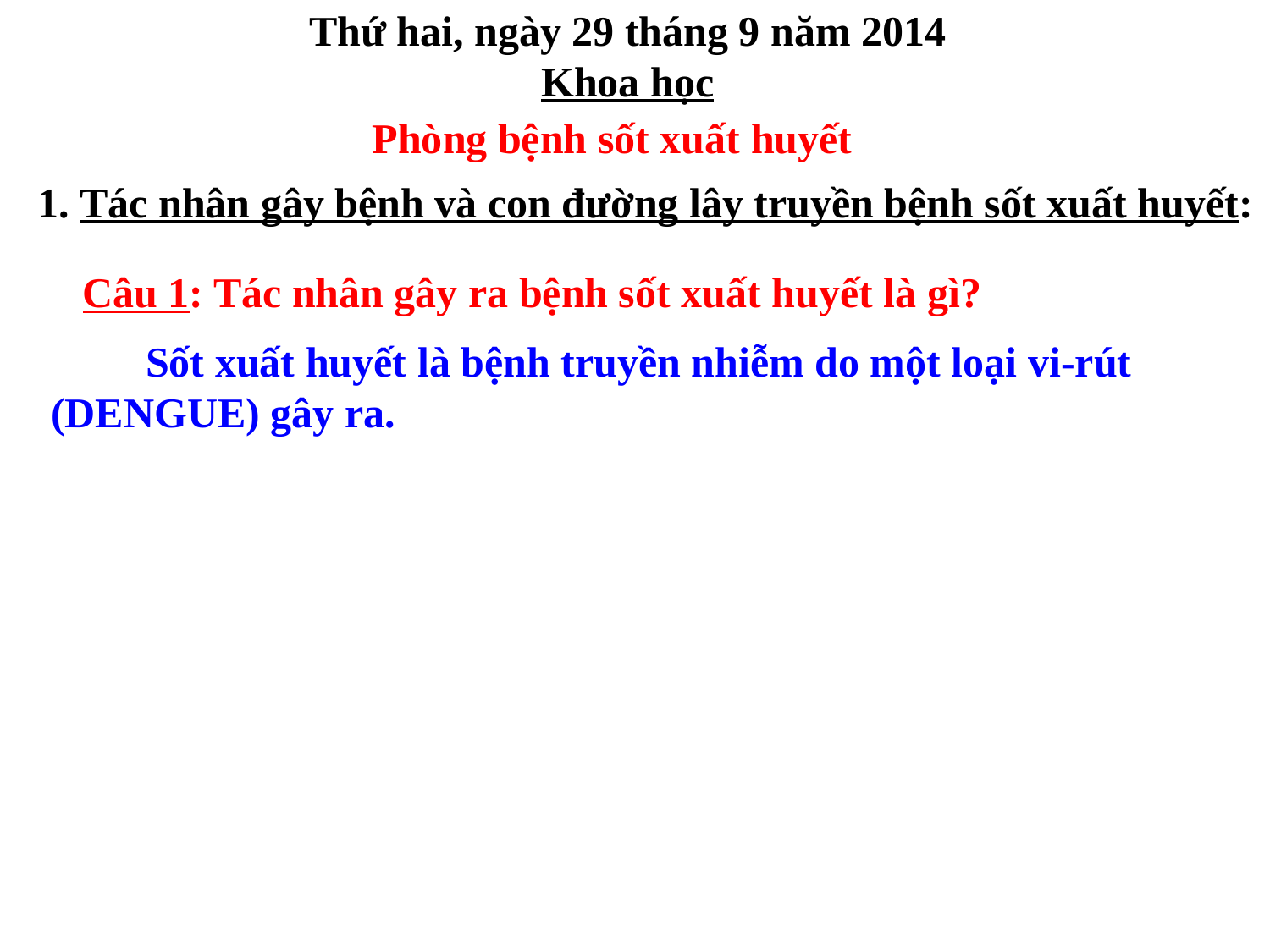

Thứ hai, ngày 29 tháng 9 năm 2014
Khoa học

  Phòng bệnh sốt xuất huyết
1. Tác nhân gây bệnh và con đường lây truyền bệnh sốt xuất huyết:
 Câu 1: Tác nhân gây ra bệnh sốt xuất huyết là gì?
        Sốt xuất huyết là bệnh truyền nhiễm do một loại vi-rút (DENGUE) gây ra.